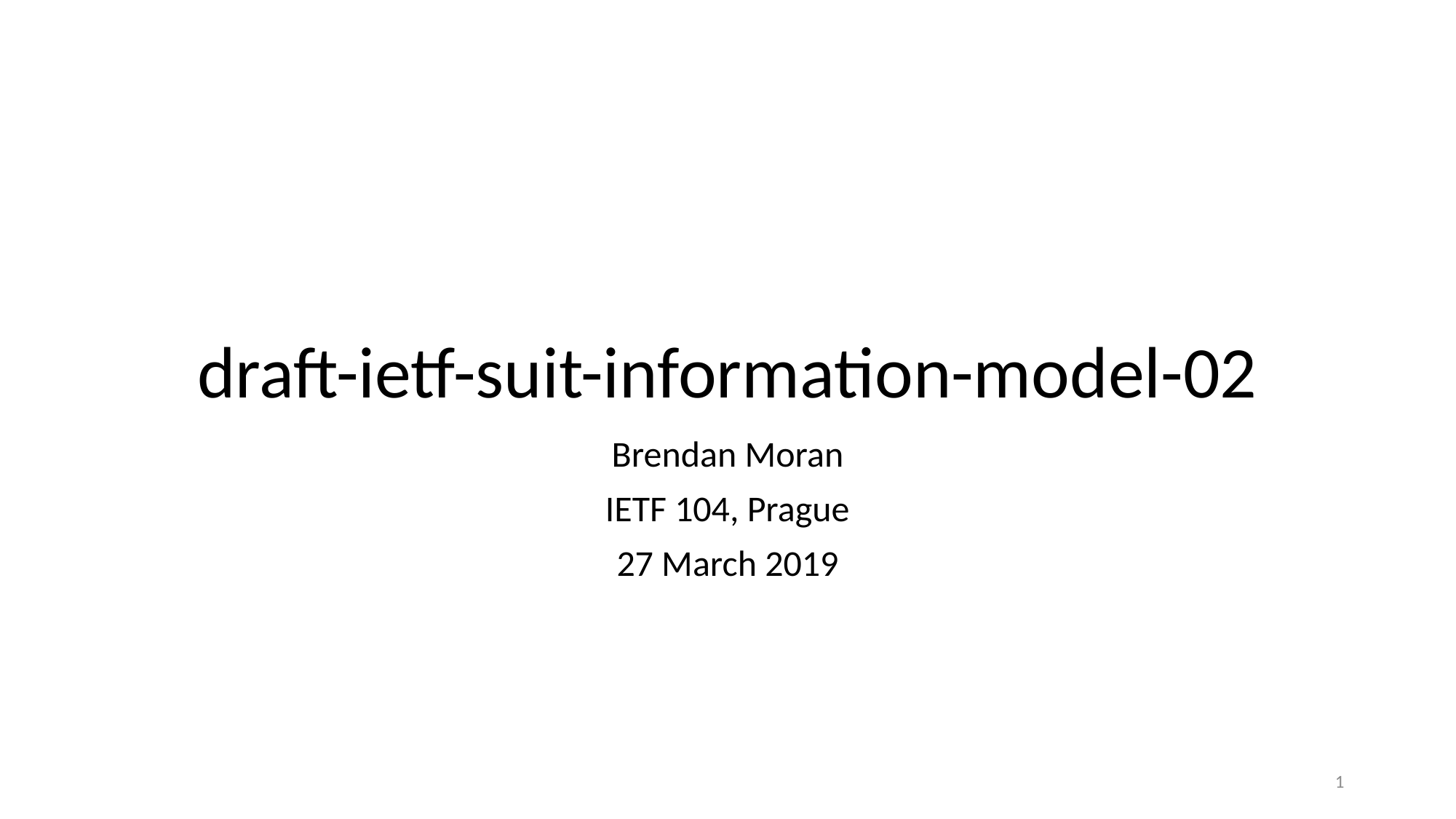

# draft-ietf-suit-information-model-02
Brendan Moran
IETF 104, Prague
27 March 2019
1